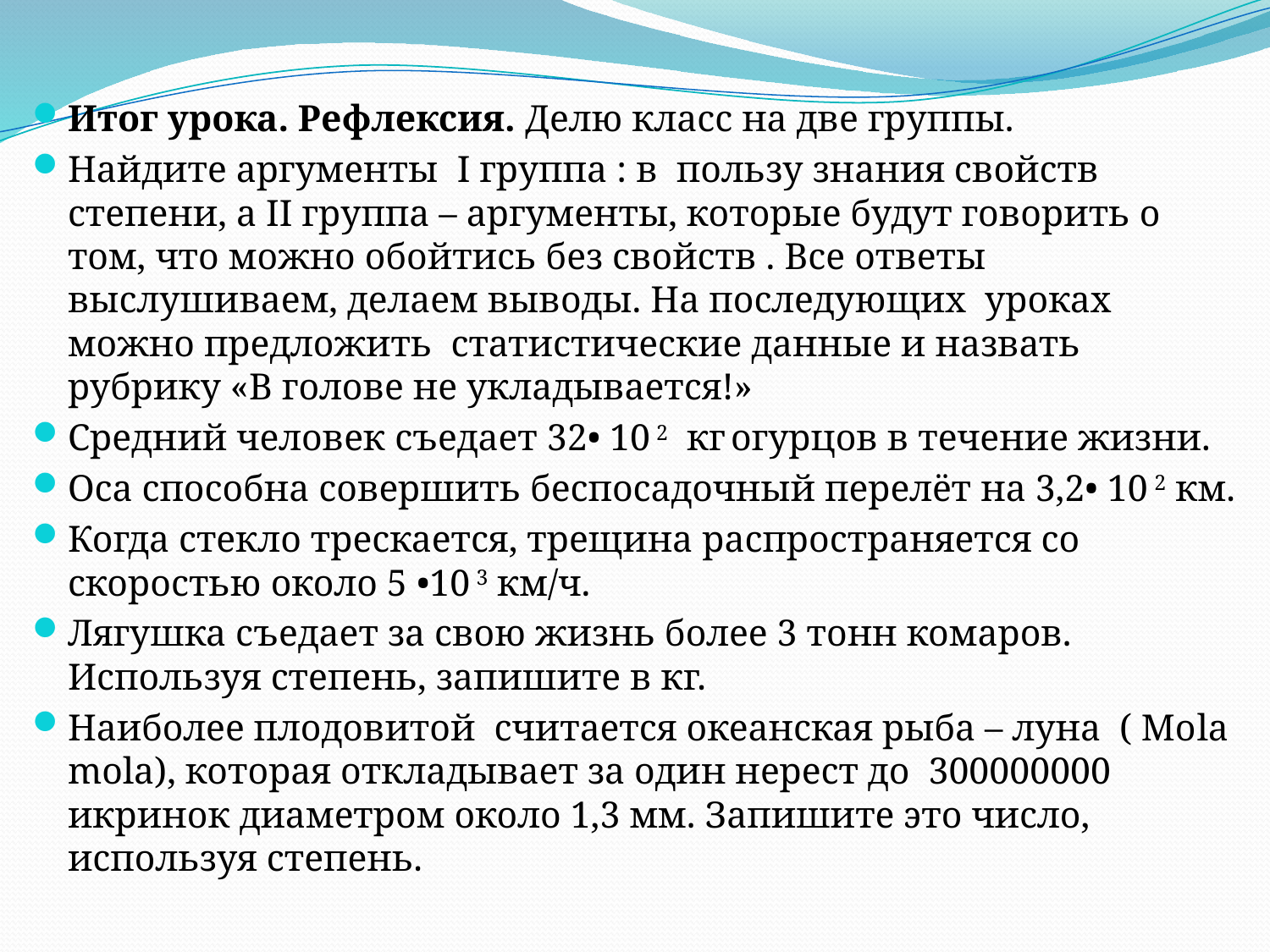

Итог урока. Рефлексия. Делю класс на две группы.
Найдите аргументы  I группа : в  пользу знания свойств степени, а II группа – аргументы, которые будут говорить о том, что можно обойтись без свойств . Все ответы выслушиваем, делаем выводы. На последующих  уроках  можно предложить  статистические данные и назвать рубрику «В голове не укладывается!»
Средний человек съедает 32• 10 2  кг огурцов в течение жизни.
Оса способна совершить беспосадочный перелёт на 3,2• 10 2 км.
Когда стекло трескается, трещина распространяется со скоростью около 5 •10 3 км/ч.
Лягушка съедает за свою жизнь более 3 тонн комаров. Используя степень, запишите в кг.
Наиболее плодовитой  считается океанская рыба – луна  ( Моlа mola), которая откладывает за один нерест до  300000000 икринок диаметром около 1,3 мм. Запишите это число, используя степень.